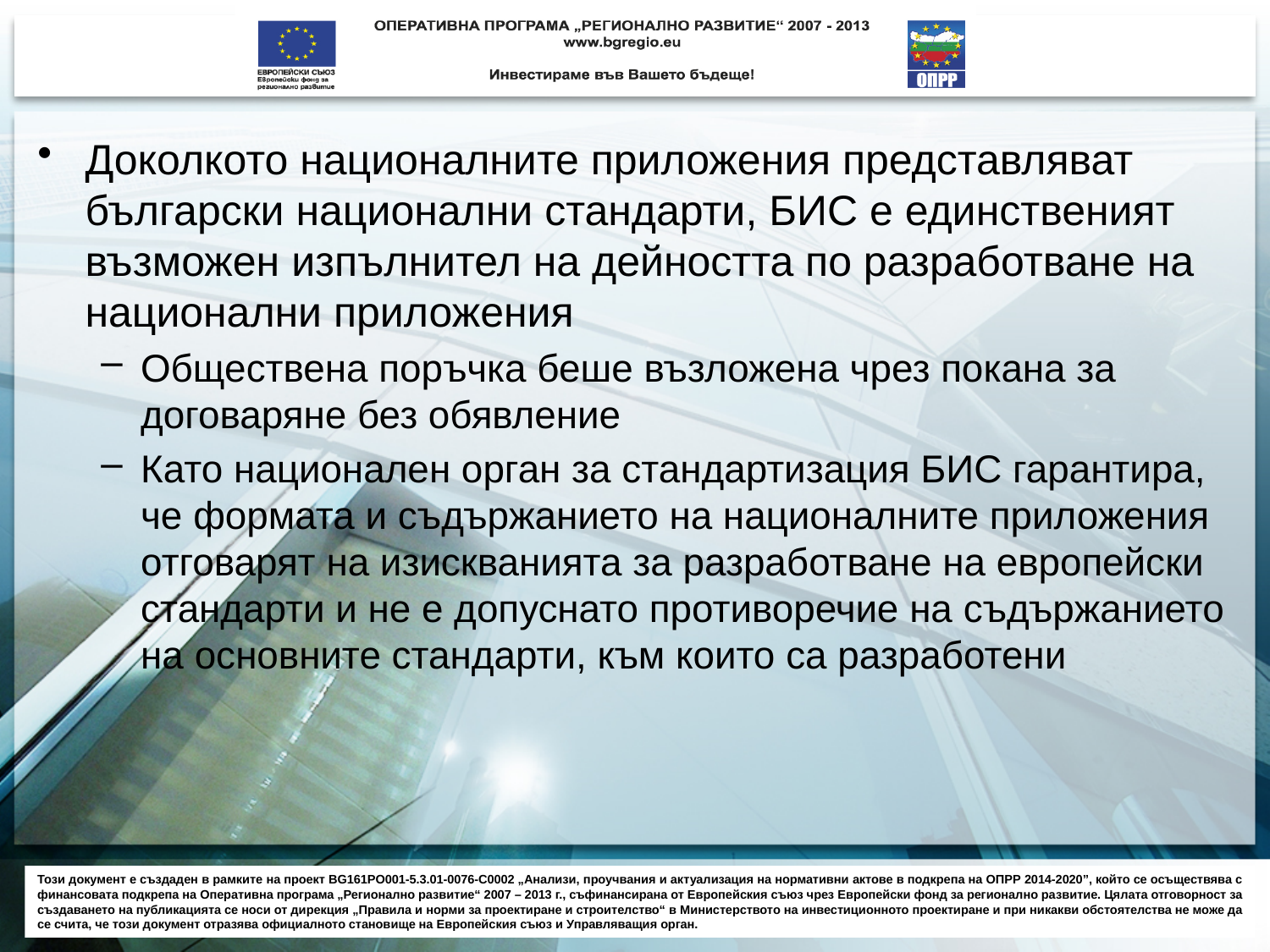

Доколкото националните приложения представляват български национални стандарти, БИС е единственият възможен изпълнител на дейността по разработване на национални приложения
Обществена поръчка беше възложена чрез покана за договаряне без обявление
Като национален орган за стандартизация БИС гарантира, че формата и съдържанието на националните приложения отговарят на изискванията за разработване на европейски стандарти и не е допуснато противоречие на съдържанието на основните стандарти, към които са разработени